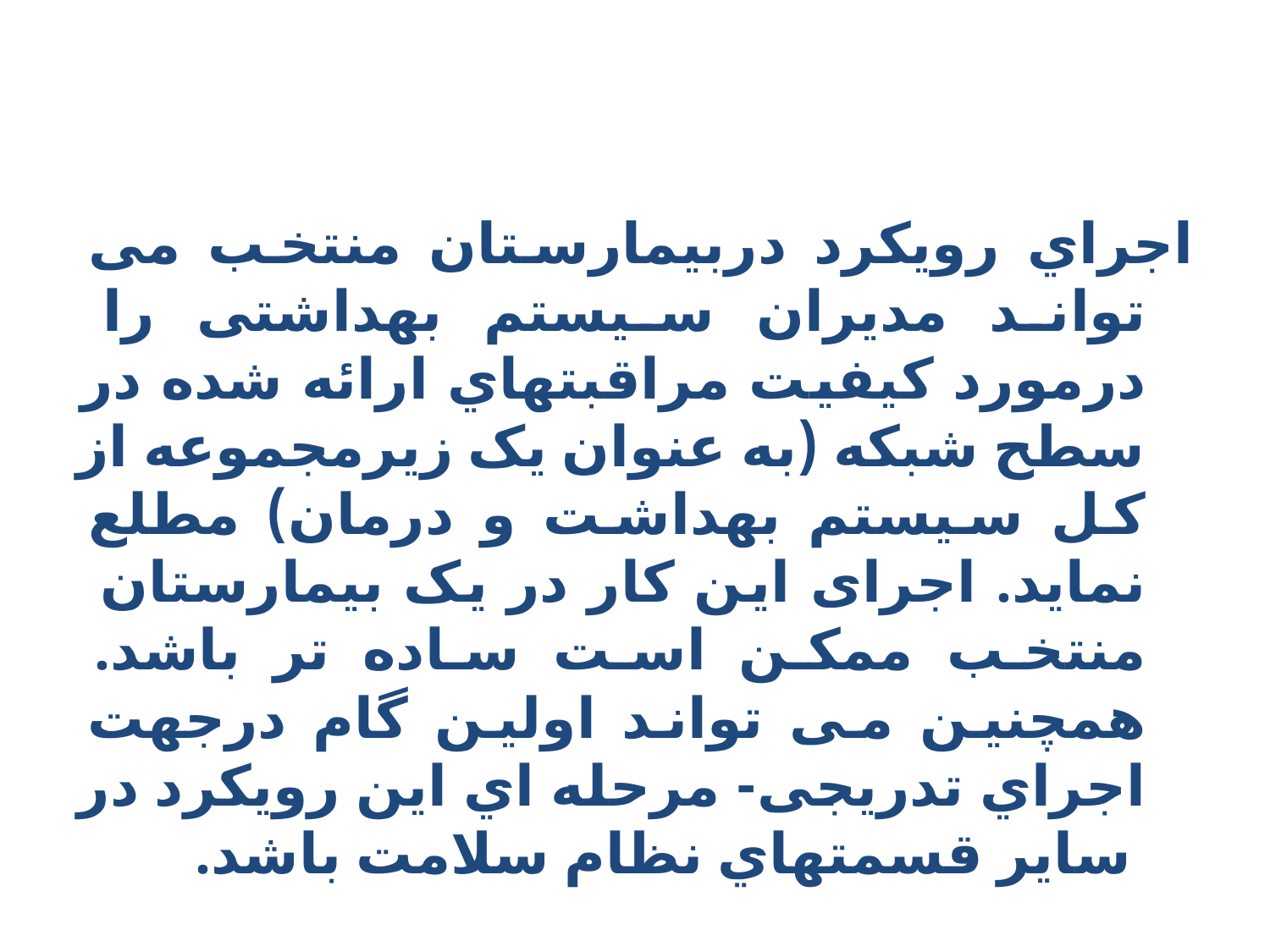

اجراي رویکرد دربیمارستان منتخب می تواند مدیران سیستم بهداشتی را درمورد کیفیت مراقبتهاي ارائه شده در سطح شبکه (به عنوان یک زیرمجموعه از کل سیستم بهداشت و درمان) مطلع نماید. اجرای این کار در یک بیمارستان  منتخب ممکن است ساده تر باشد. همچنین می تواند اولین گام درجهت اجراي تدریجی- مرحله اي این رویکرد در  سایر قسمتهاي نظام سلامت باشد.